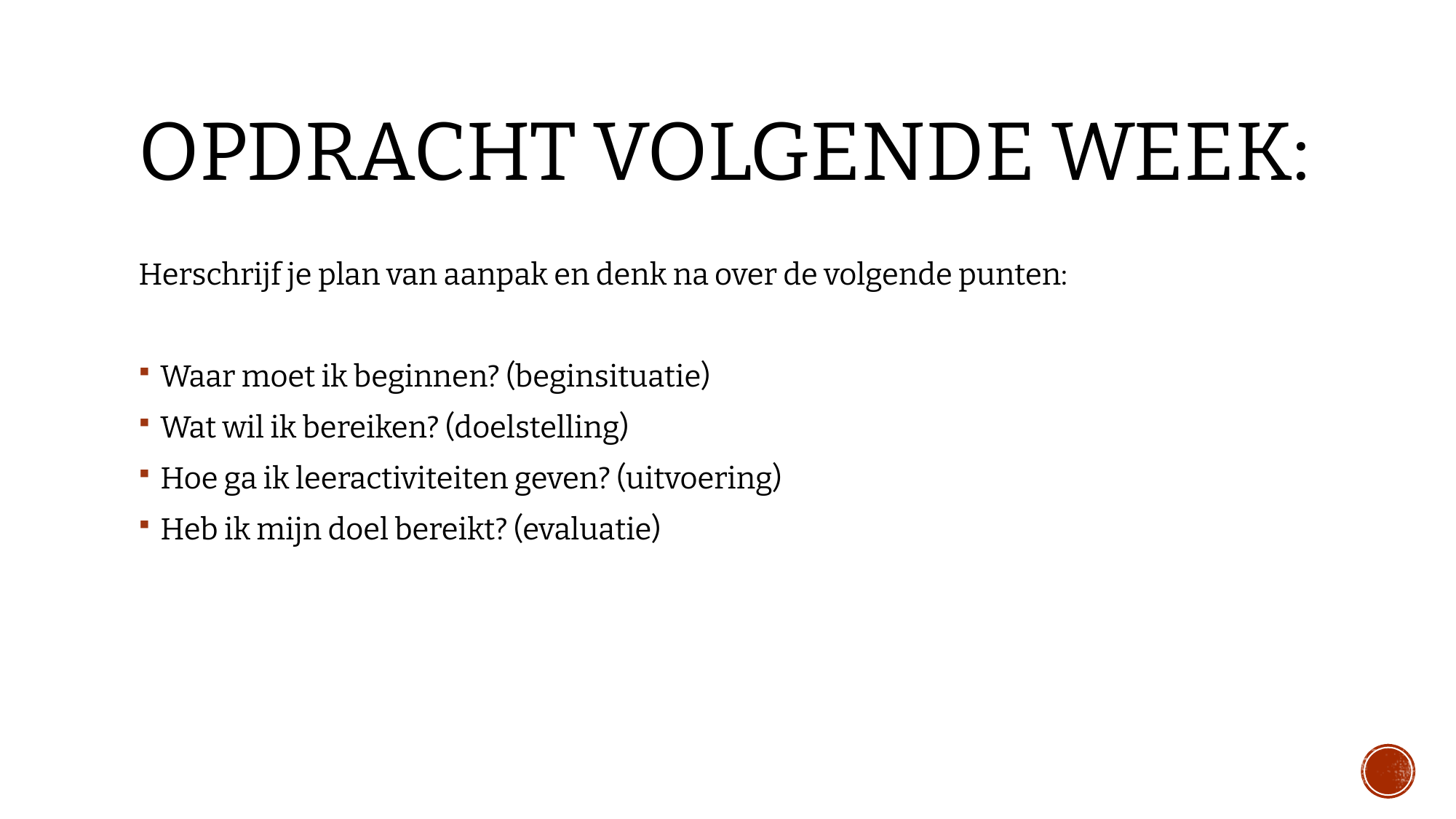

# Opdracht volgende week:
Herschrijf je plan van aanpak en denk na over de volgende punten:

Waar moet ik beginnen? (beginsituatie)
Wat wil ik bereiken? (doelstelling)
Hoe ga ik leeractiviteiten geven? (uitvoering)
Heb ik mijn doel bereikt? (evaluatie)